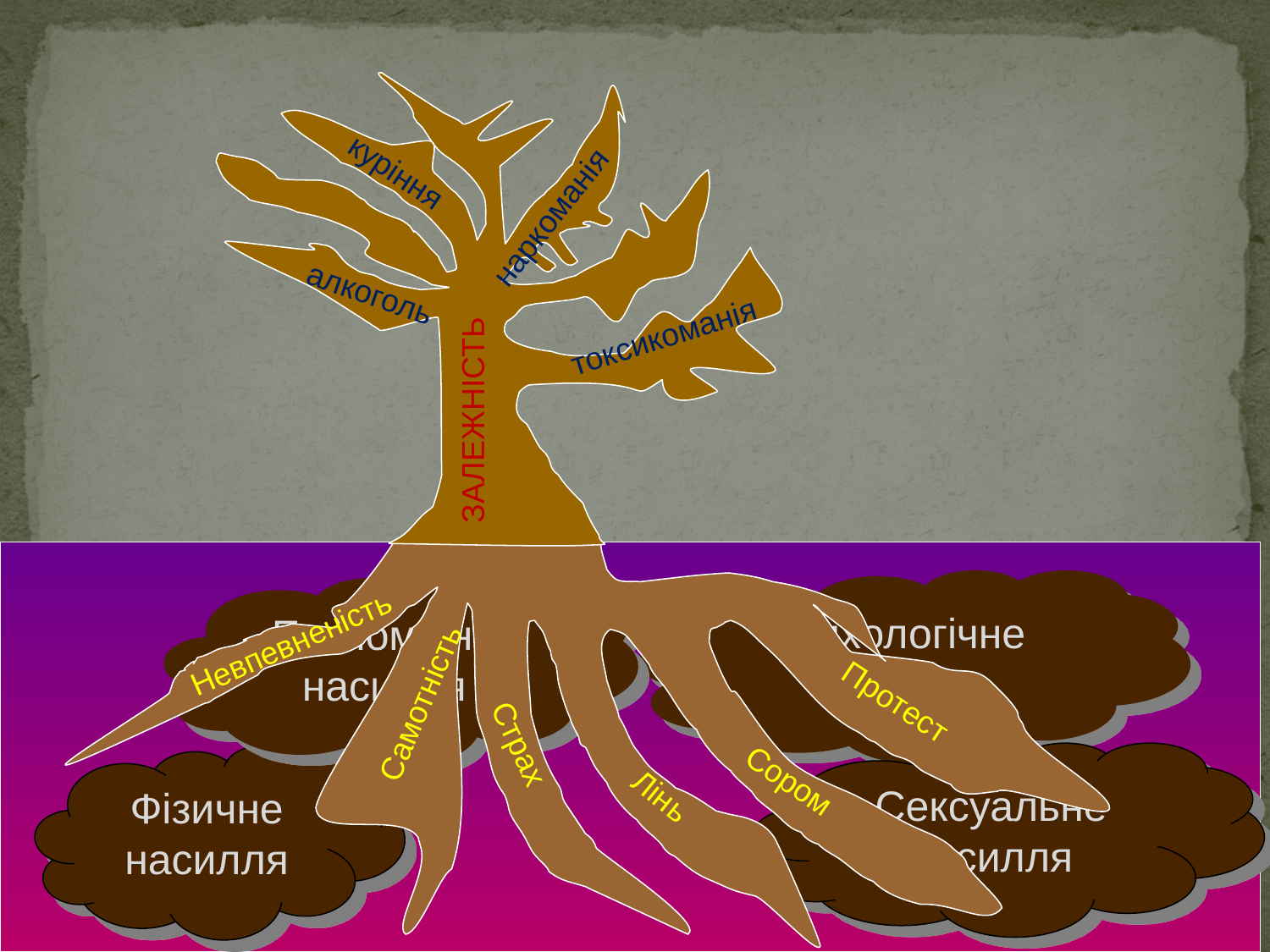

куріння
наркоманія
алкоголь
токсикоманія
ЗАЛЕЖНІСТЬ

Психологічне насилля

Економічне насилля

Невпевненість
Самотність
Протест
Страх
Сексуальне насилля

Фізичне насилля

Сором
Лінь